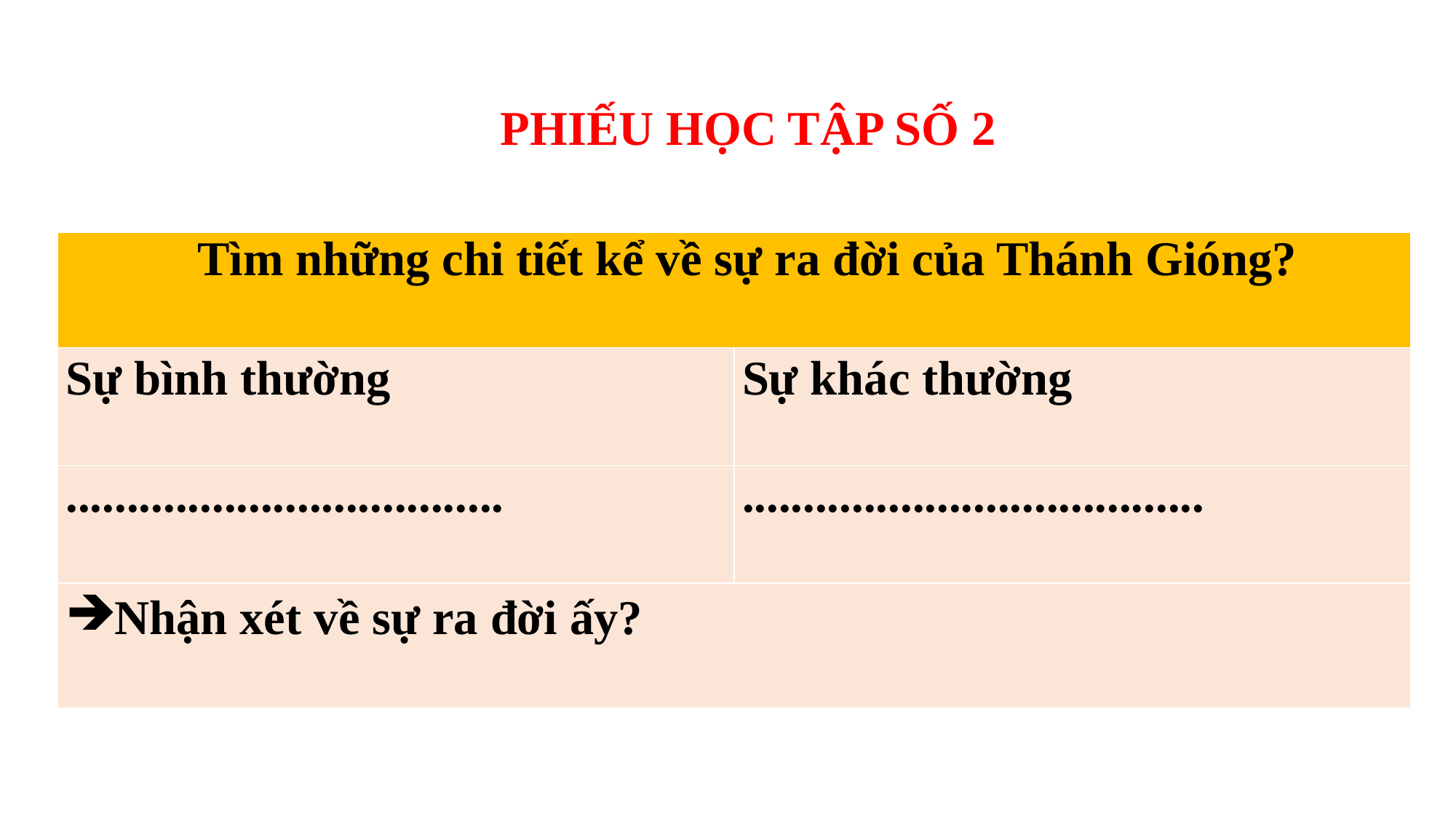

PHIẾU HỌC TẬP SỐ 2
| Tìm những chi tiết kể về sự ra đời của Thánh Gióng? |  |
| --- | --- |
| Sự bình thường | Sự khác thường |
| .................................... | ...................................... |
| Nhận xét về sự ra đời ấy? |  |